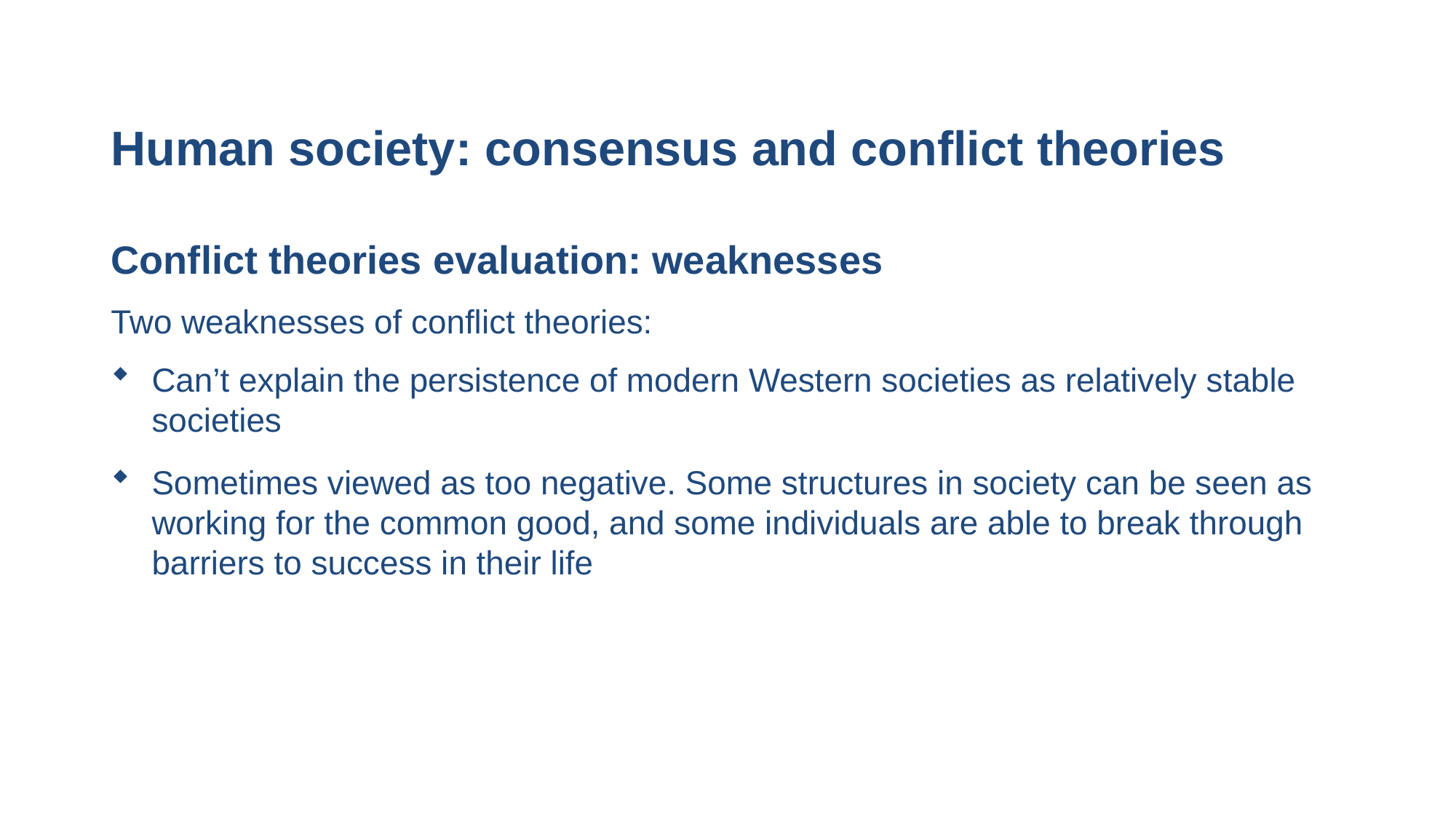

# Human society: consensus and conflict theories
Conflict theories evaluation: weaknesses
Two weaknesses of conflict theories:
Can’t explain the persistence of modern Western societies as relatively stable societies
Sometimes viewed as too negative. Some structures in society can be seen as working for the common good, and some individuals are able to break through barriers to success in their life